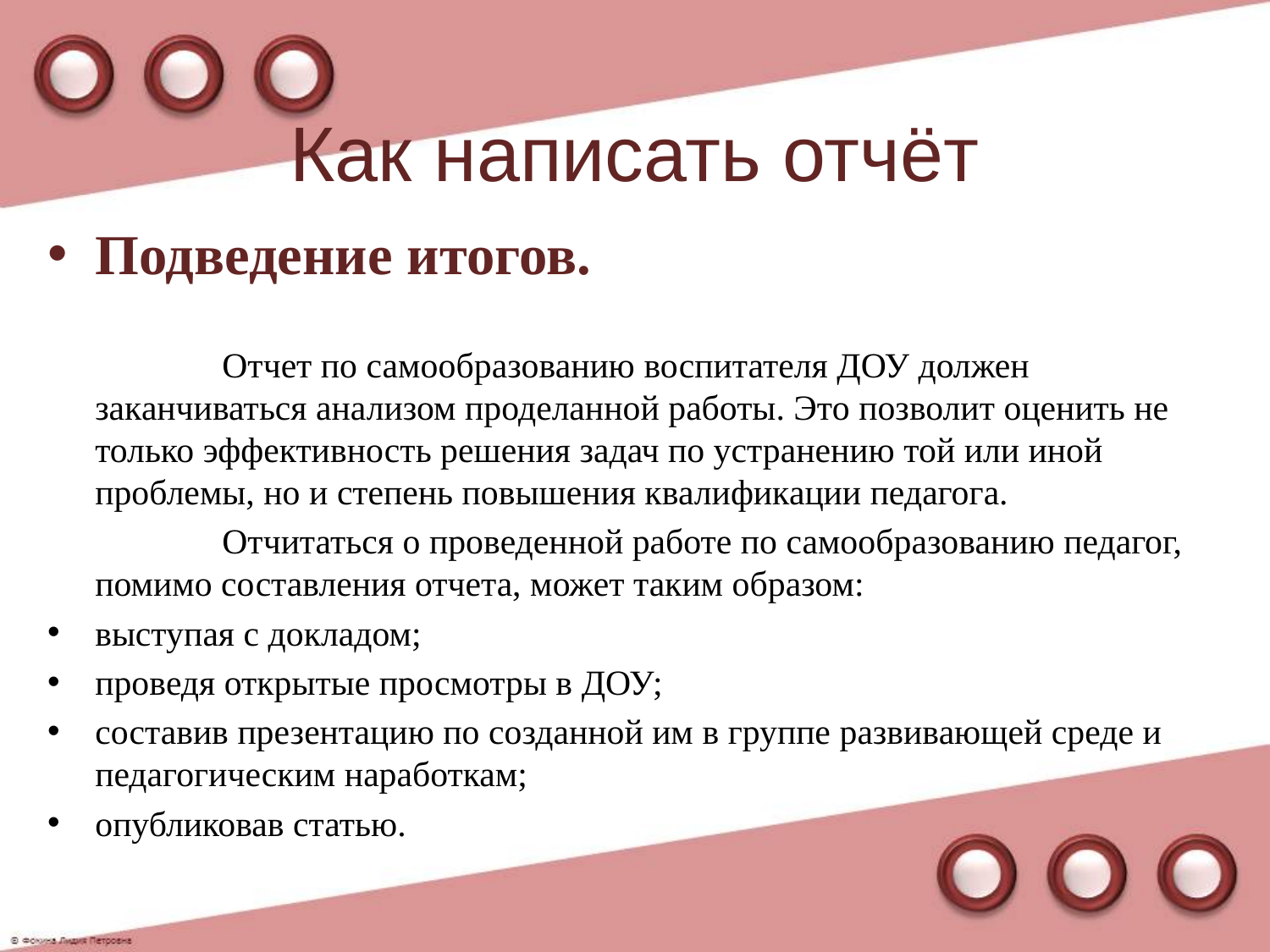

# Как написать отчёт
Подведение итогов.

     		Отчет по самообразованию воспитателя ДОУ должен заканчиваться анализом проделанной работы. Это позволит оценить не только эффективность решения задач по устранению той или иной проблемы, но и степень повышения квалификации педагога.
		Отчитаться о проведенной работе по самообразованию педагог, помимо составления отчета, может таким образом:
выступая с докладом;
проведя открытые просмотры в ДОУ;
составив презентацию по созданной им в группе развивающей среде и педагогическим наработкам;
опубликовав статью.